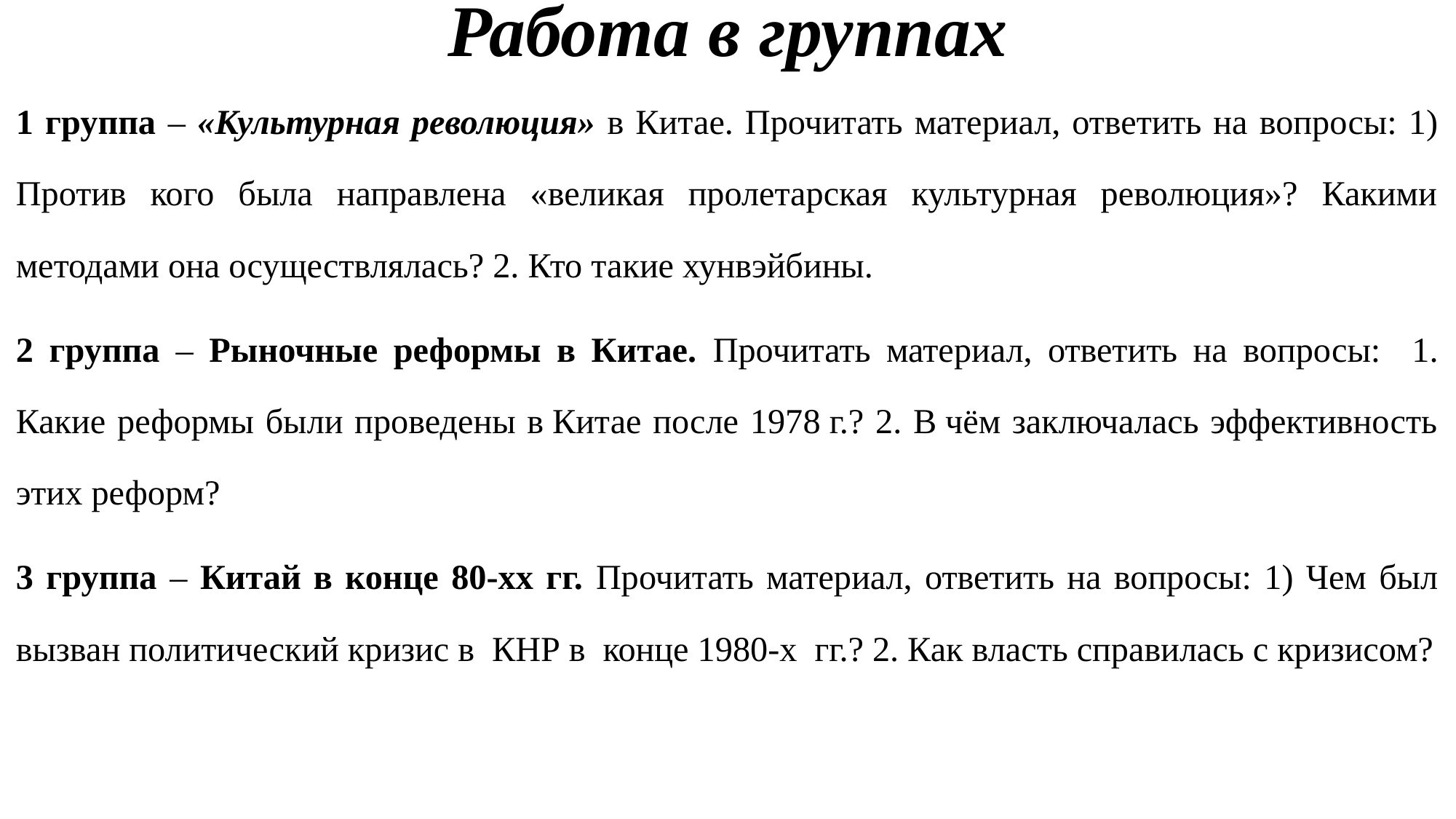

# Работа в группах
1 группа – «Культурная революция» в Китае. Прочитать материал, ответить на вопросы: 1) Против кого была направлена «великая пролетарская культурная революция»? Какими методами она осуществлялась? 2. Кто такие хунвэйбины.
2 группа – Рыночные реформы в Китае. Прочитать материал, ответить на вопросы:  1. Какие реформы были проведены в Китае после 1978 г.? 2. В чём заключалась эффективность этих реформ?
3 группа – Китай в конце 80-хх гг. Прочитать материал, ответить на вопросы: 1) Чем был вызван политический кризис в  КНР в  конце 1980-х  гг.? 2. Как власть справилась с кризисом?